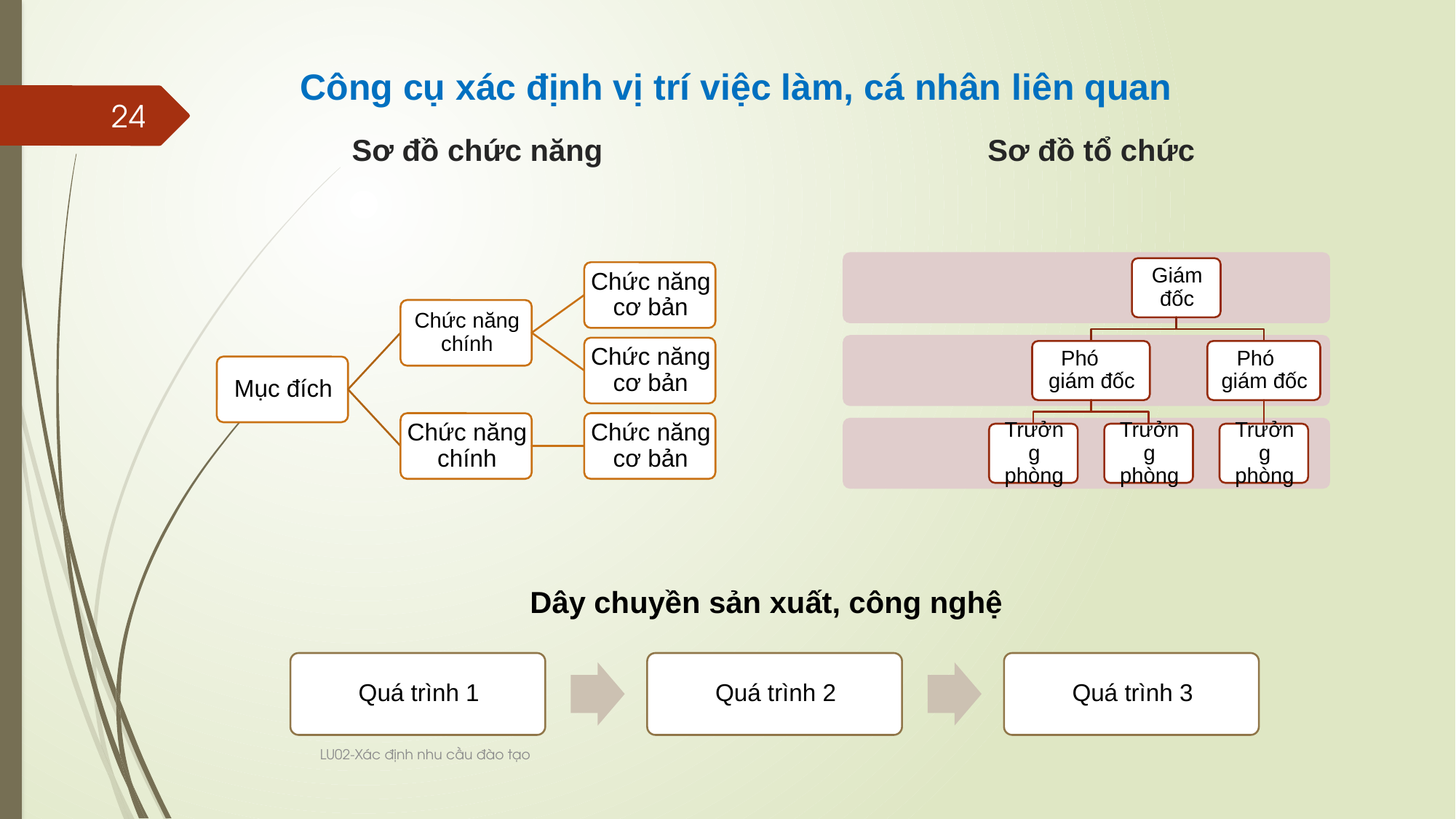

Công cụ xác định vị trí việc làm, cá nhân liên quan
24
# Sơ đồ chức năng                                              Sơ đồ tổ chức
Mục đích

Chức năng chính

Chức năng cơ bản

Chức năng cơ bản

Chức năng chính

Chức năng cơ bản

Giám đốc
Phó     giám đốc
Trưởng phòng
Trưởng phòng
Phó    giám đốc
Trưởng phòng
Dây chuyền sản xuất, công nghệ
Quá trình 1

Quá trình 2

Quá trình 3
LU02-Xác định nhu cầu đào tạo